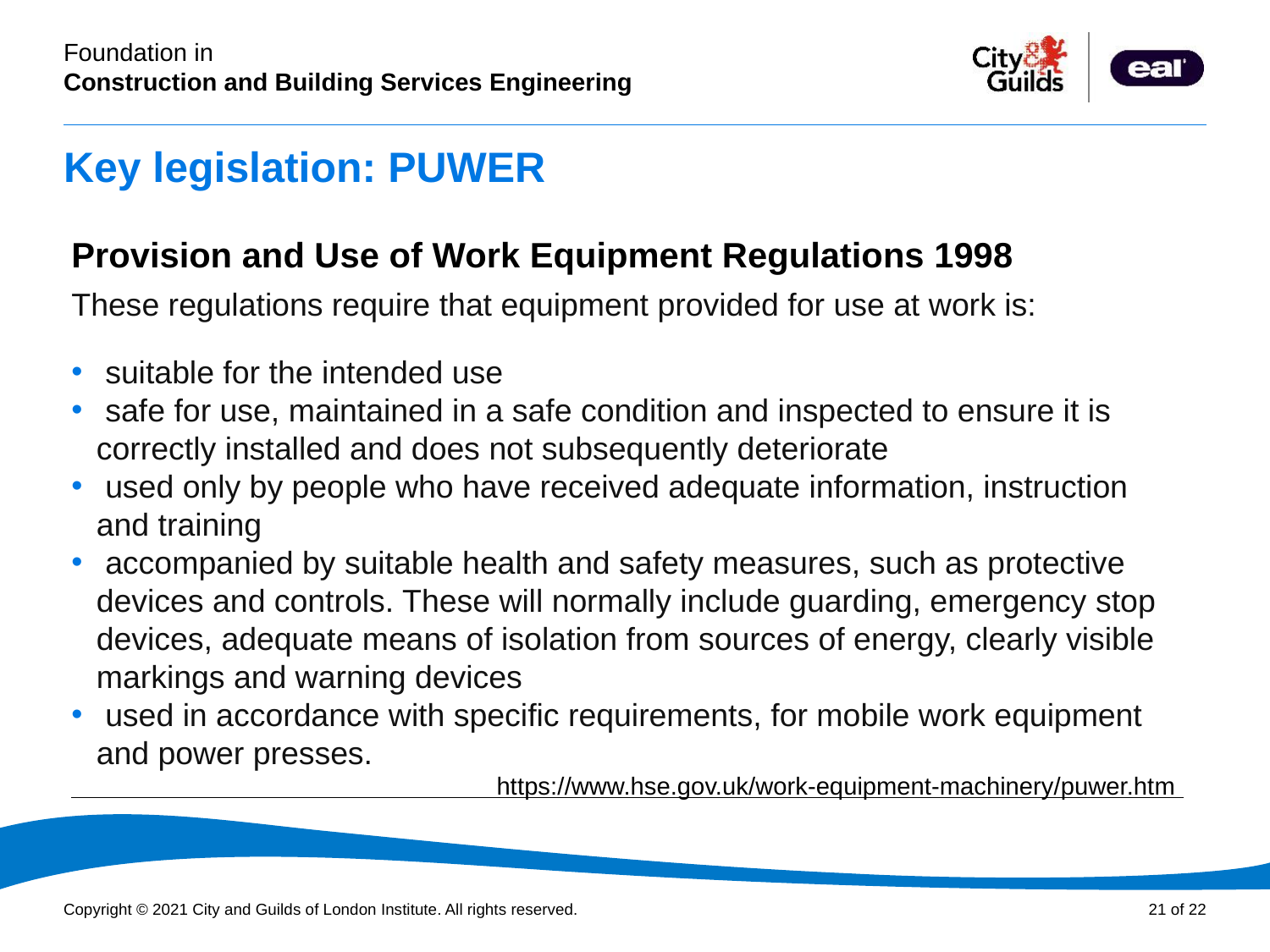

# Key legislation: PUWER
Provision and Use of Work Equipment Regulations 1998
These regulations require that equipment provided for use at work is:

 suitable for the intended use
 safe for use, maintained in a safe condition and inspected to ensure it is correctly installed and does not subsequently deteriorate
 used only by people who have received adequate information, instruction and training
 accompanied by suitable health and safety measures, such as protective devices and controls. These will normally include guarding, emergency stop devices, adequate means of isolation from sources of energy, clearly visible markings and warning devices
 used in accordance with specific requirements, for mobile work equipment and power presses.
                                                             https://www.hse.gov.uk/work-equipment-machinery/puwer.htm